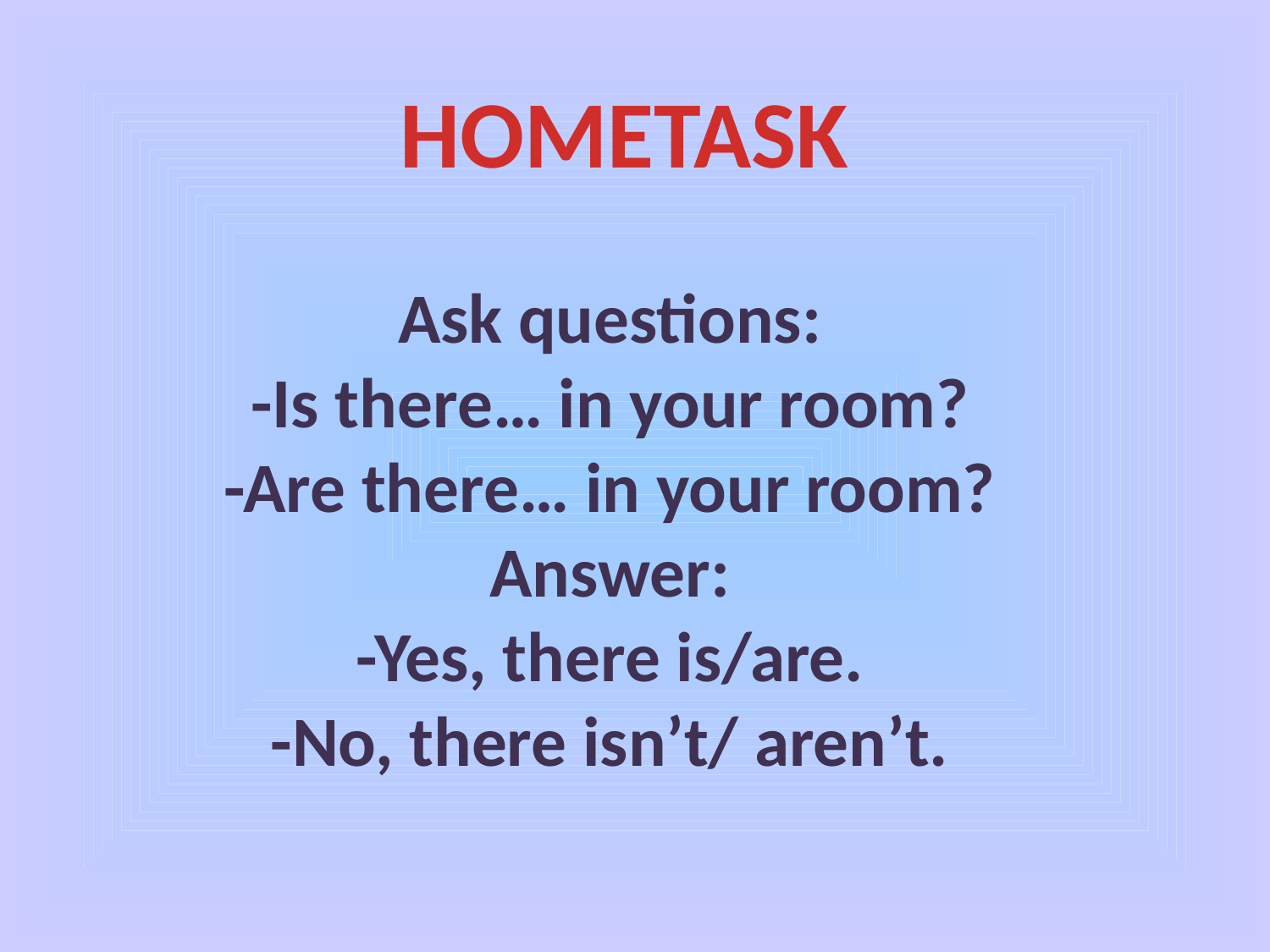

HOMETASK
Ask questions:
-Is there… in your room?
-Are there… in your room?
Answer:
-Yes, there is/are.
-No, there isn’t/ aren’t.